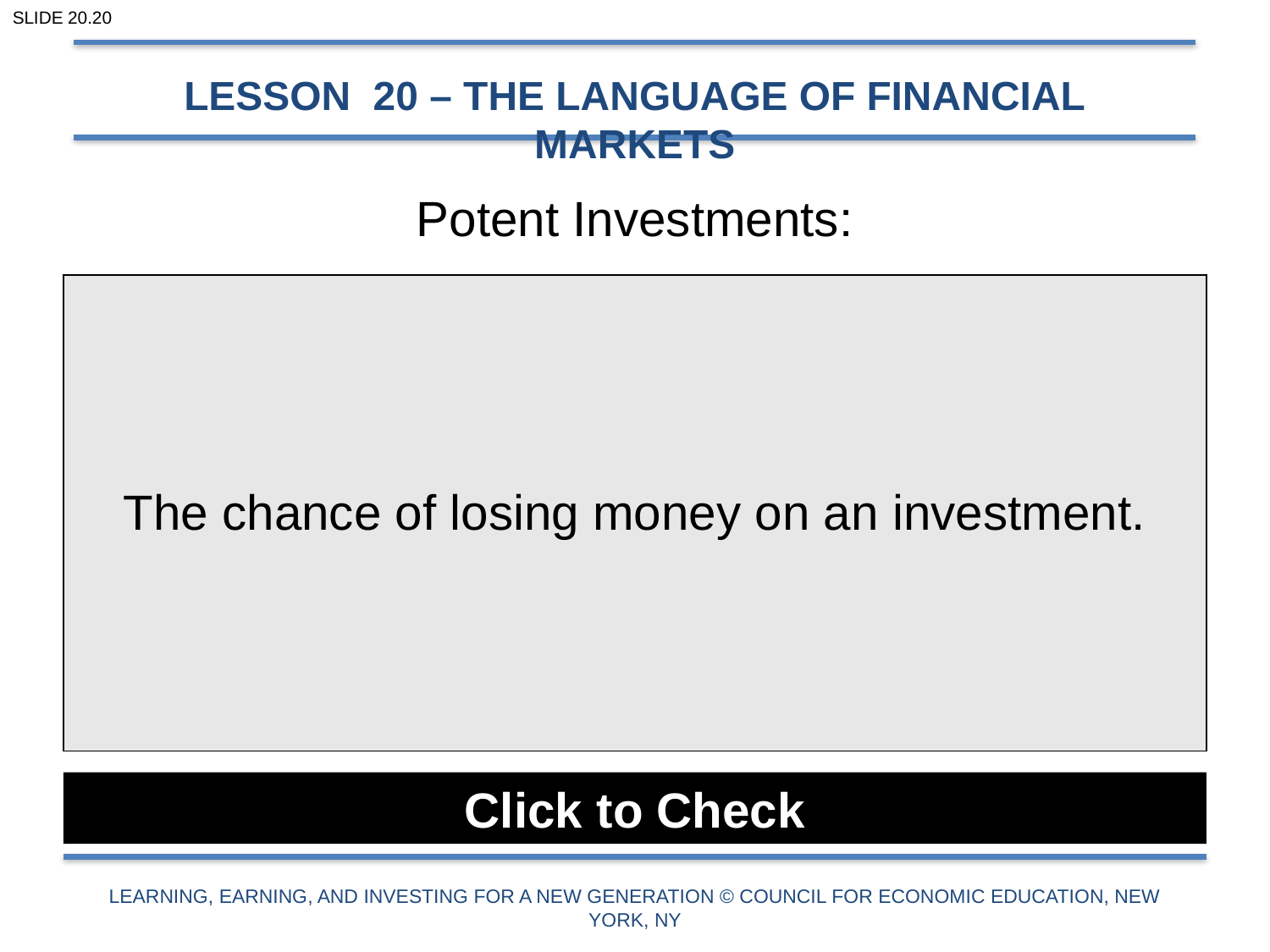

Slide 20.20
Lesson  20 – The Language of Financial Markets
# Potent Investments:
| The chance of losing money on an investment. |
| --- |
Click to Check